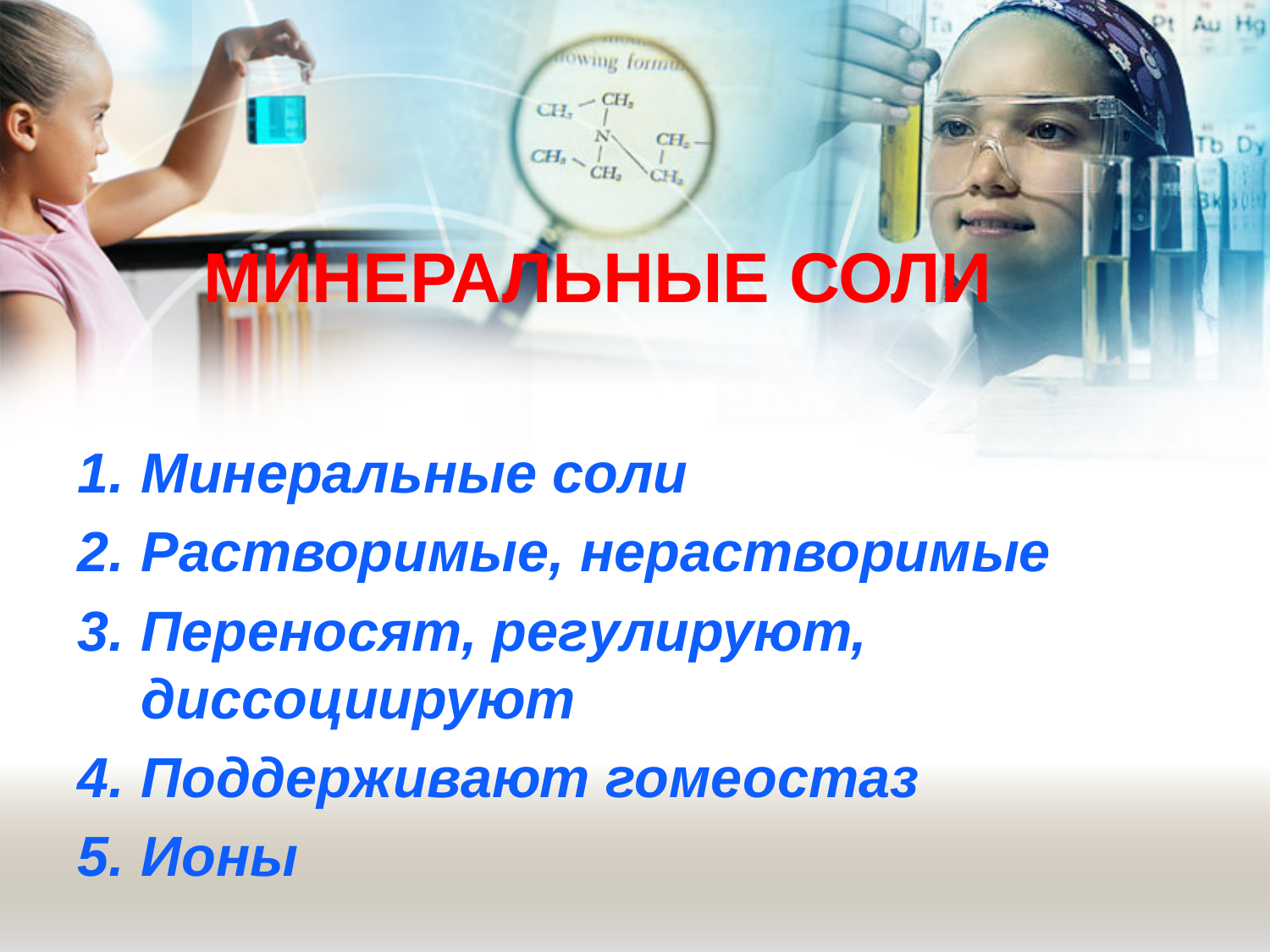

# Минеральные соли
Минеральные соли
Растворимые, нерастворимые
Переносят, регулируют, диссоциируют
Поддерживают гомеостаз
Ионы